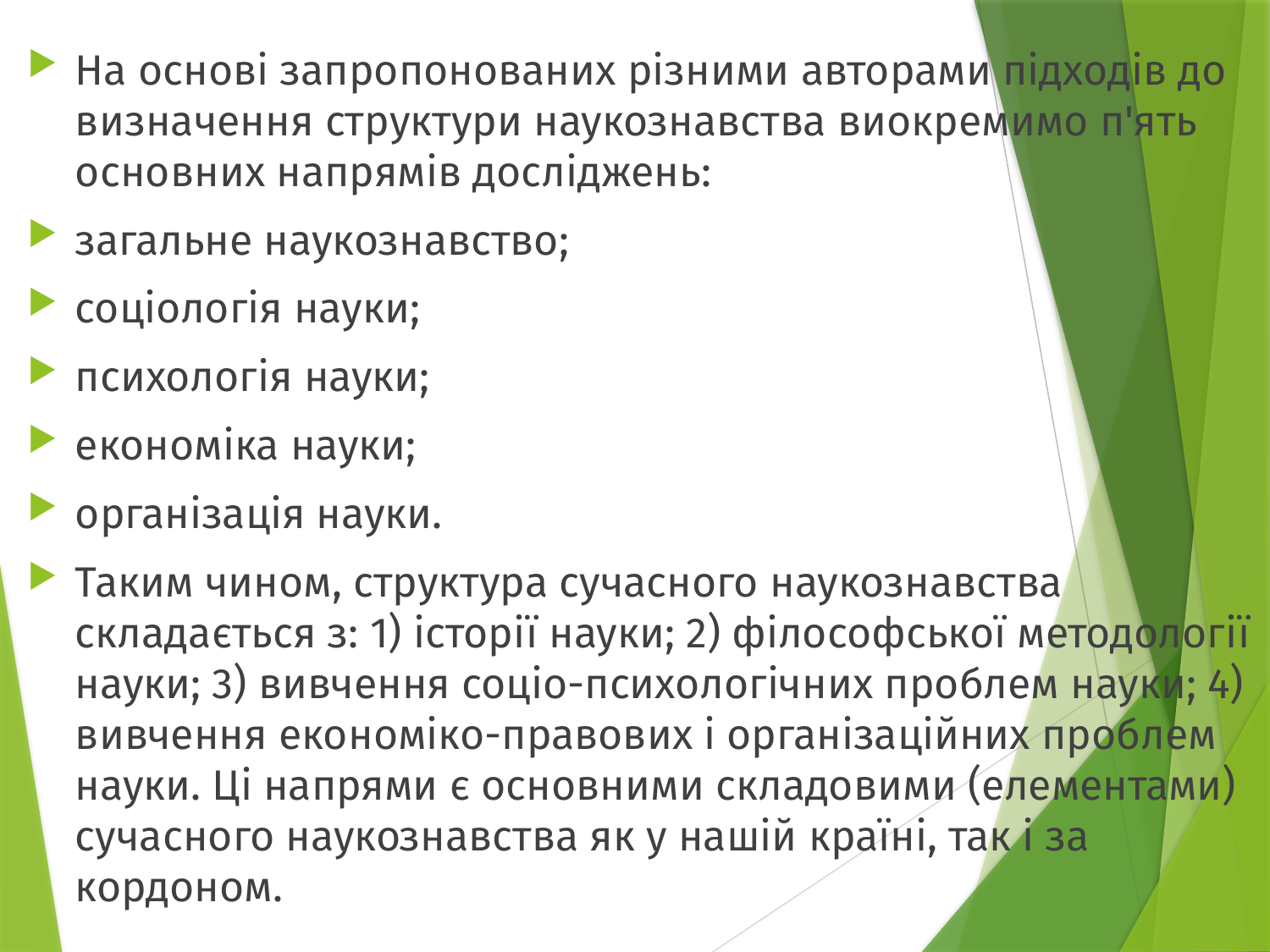

На основі запропонованих різними авторами підходів до визначення структури наукознавства виокремимо п'ять основних напрямів досліджень:
загальне наукознавство;
соціологія науки;
психологія науки;
економіка науки;
організація науки.
Таким чином, структура сучасного наукознавства складається з: 1) історії науки; 2) філософської методології науки; 3) вивчення соціо-психологічних проблем науки; 4) вивчення економіко-правових і організаційних проблем науки. Ці напрями є основними складовими (елементами) сучасного наукознавства як у нашій країні, так і за кордоном.